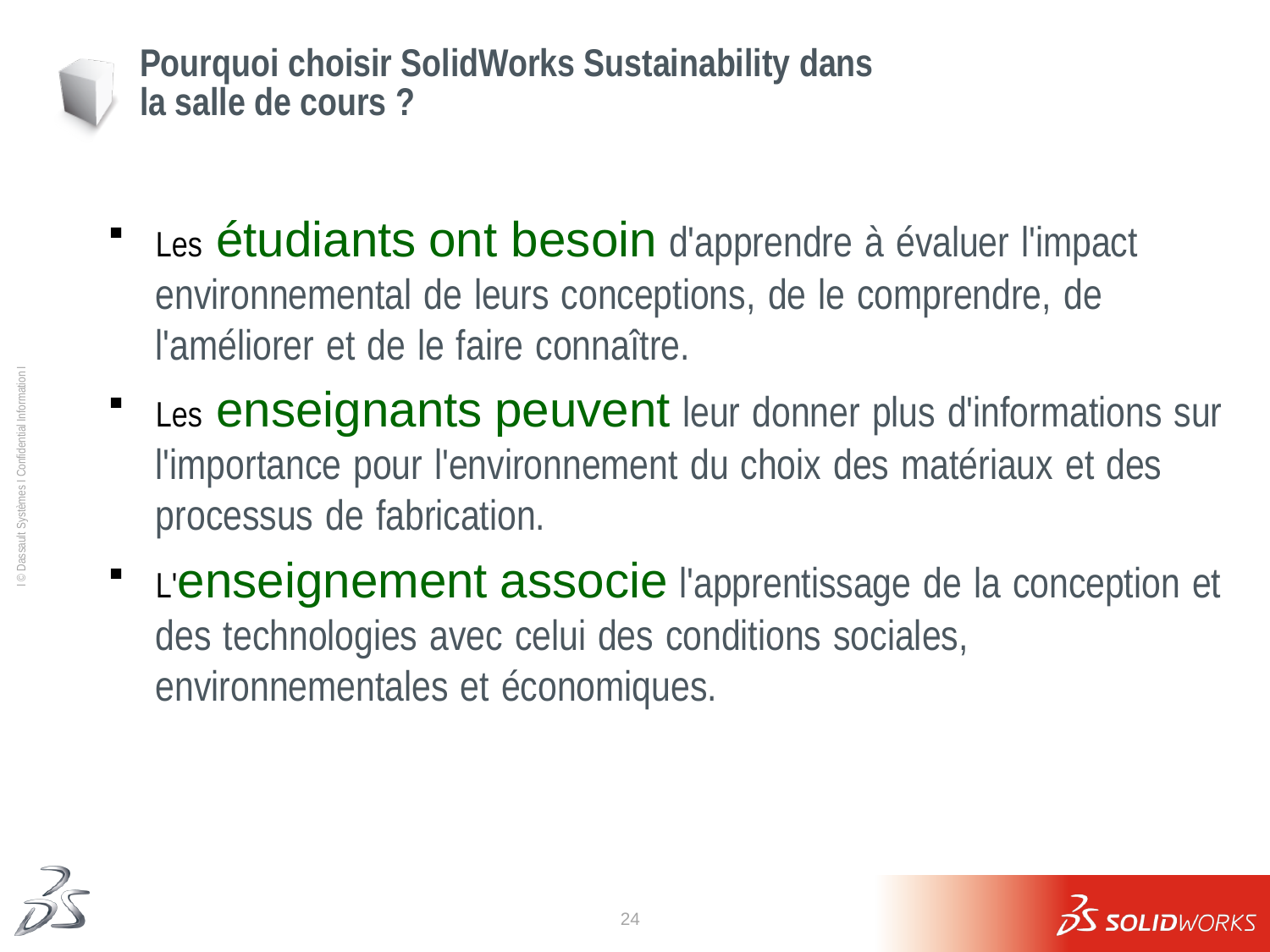

# Pourquoi choisir SolidWorks Sustainability dans la salle de cours ?
Les étudiants ont besoin d'apprendre à évaluer l'impact environnemental de leurs conceptions, de le comprendre, de l'améliorer et de le faire connaître.
Les enseignants peuvent leur donner plus d'informations sur l'importance pour l'environnement du choix des matériaux et des processus de fabrication.
L'enseignement associe l'apprentissage de la conception et des technologies avec celui des conditions sociales, environnementales et économiques.